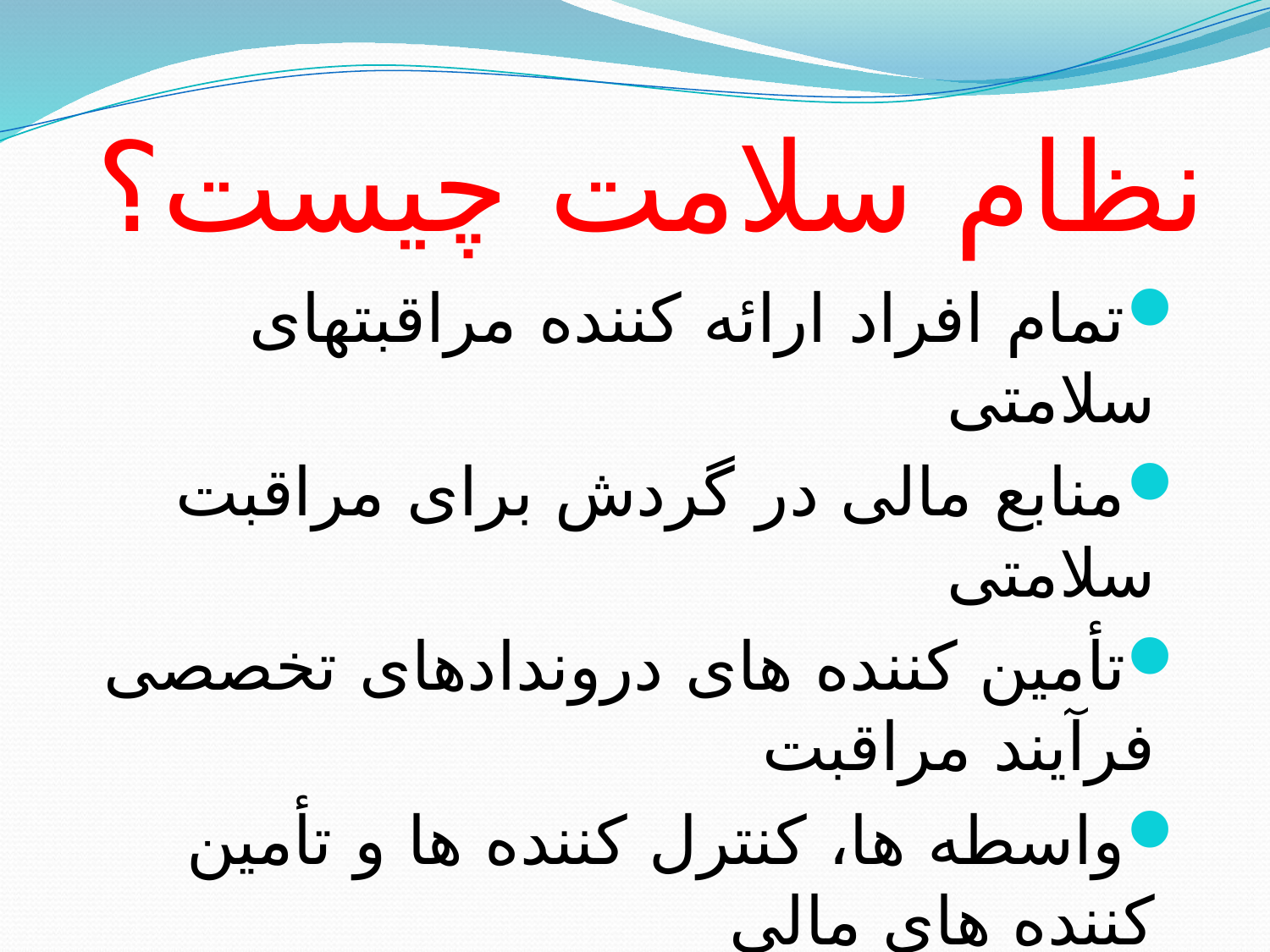

# نظام سلامت چیست؟
تمام افراد ارائه کننده مراقبتهای سلامتی
منابع مالی در گردش برای مراقبت سلامتی
تأمین کننده های دروندادهای تخصصی فرآیند مراقبت
واسطه ها، کنترل کننده ها و تأمین کننده های مالی
سازمانهای کمک کننده در پیشگیری